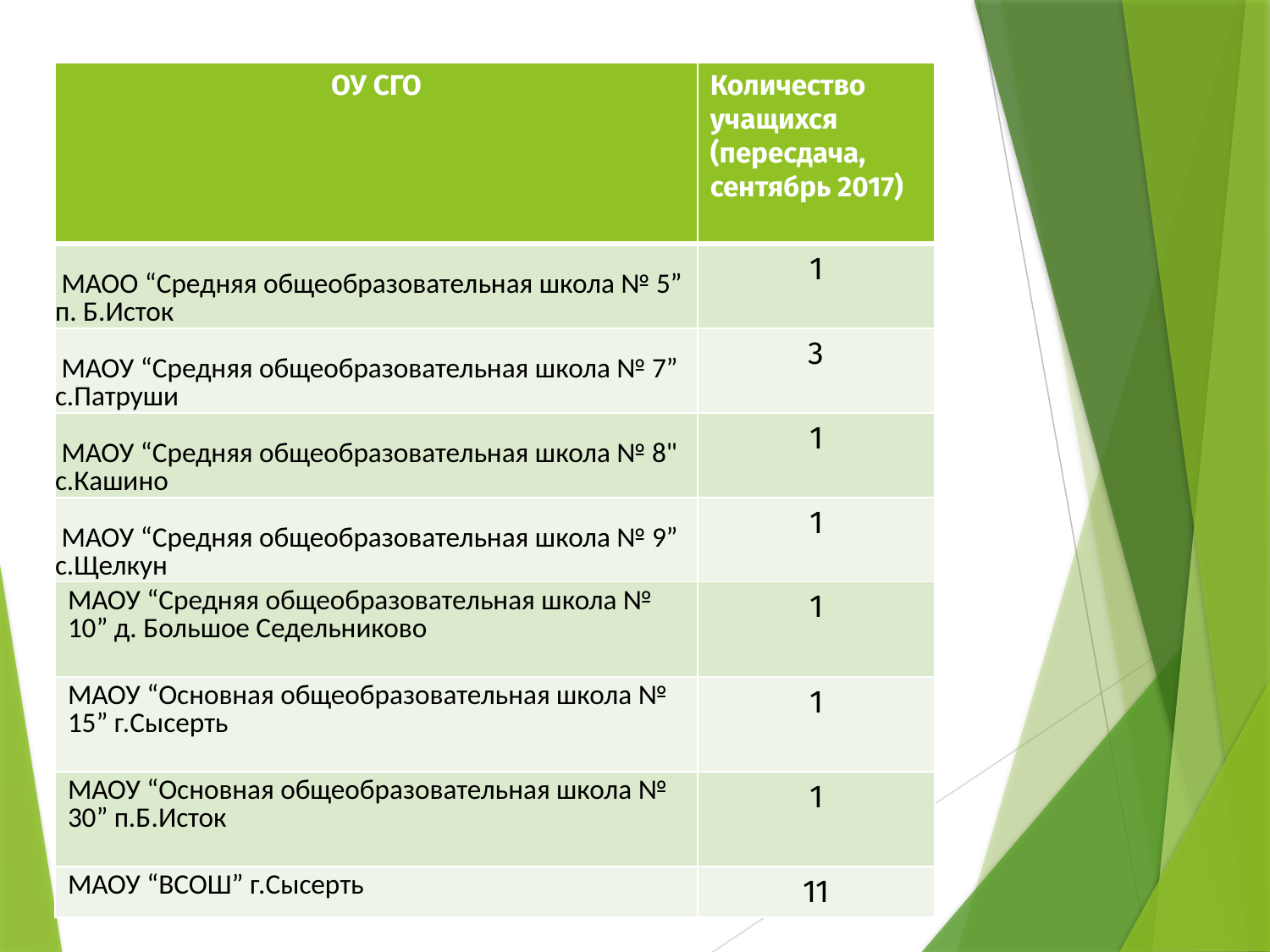

| ОУ СГО | Количество учащихся (пересдача, сентябрь 2017) |
| --- | --- |
| МАОО “Средняя общеобразовательная школа № 5” п. Б.Исток | 1 |
| МАОУ “Средняя общеобразовательная школа № 7” с.Патруши | 3 |
| МАОУ “Средняя общеобразовательная школа № 8" с.Кашино | 1 |
| МАОУ “Средняя общеобразовательная школа № 9” с.Щелкун | 1 |
| МАОУ “Средняя общеобразовательная школа № 10” д. Большое Седельниково | 1 |
| МАОУ “Основная общеобразовательная школа № 15” г.Сысерть | 1 |
| МАОУ “Основная общеобразовательная школа № 30” п.Б.Исток | 1 |
| МАОУ “ВСОШ” г.Сысерть | 11 |